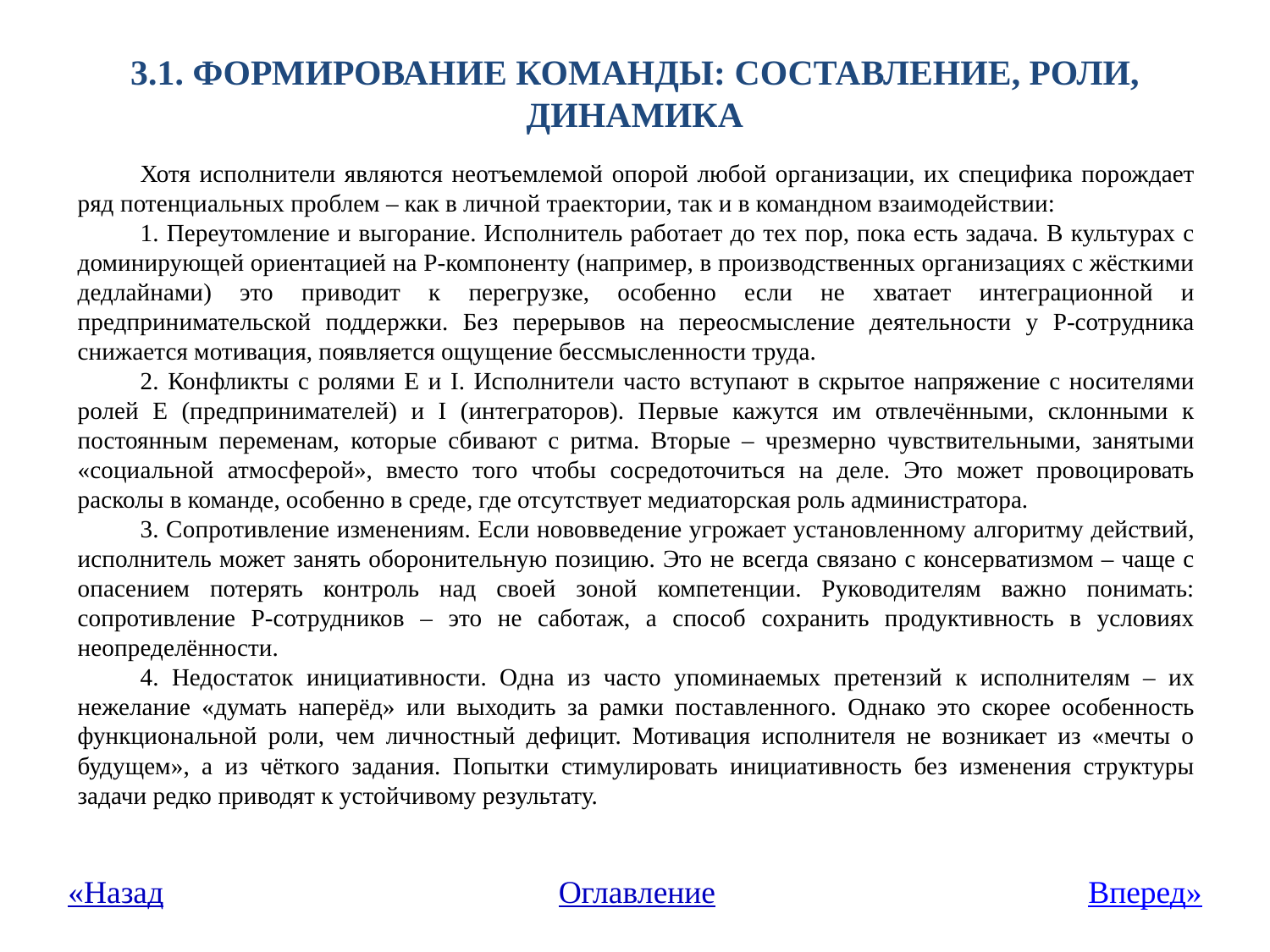

# 3.1. Формирование команды: составление, роли, динамика
Хотя исполнители являются неотъемлемой опорой любой организации, их специфика порождает ряд потенциальных проблем – как в личной траектории, так и в командном взаимодействии:
1. Переутомление и выгорание. Исполнитель работает до тех пор, пока есть задача. В культурах с доминирующей ориентацией на P-компоненту (например, в производственных организациях с жёсткими дедлайнами) это приводит к перегрузке, особенно если не хватает интеграционной и предпринимательской поддержки. Без перерывов на переосмысление деятельности у P-сотрудника снижается мотивация, появляется ощущение бессмысленности труда.
2. Конфликты с ролями E и I. Исполнители часто вступают в скрытое напряжение с носителями ролей E (предпринимателей) и I (интеграторов). Первые кажутся им отвлечёнными, склонными к постоянным переменам, которые сбивают с ритма. Вторые – чрезмерно чувствительными, занятыми «социальной атмосферой», вместо того чтобы сосредоточиться на деле. Это может провоцировать расколы в команде, особенно в среде, где отсутствует медиаторская роль администратора.
3. Сопротивление изменениям. Если нововведение угрожает установленному алгоритму действий, исполнитель может занять оборонительную позицию. Это не всегда связано с консерватизмом – чаще с опасением потерять контроль над своей зоной компетенции. Руководителям важно понимать: сопротивление P-сотрудников – это не саботаж, а способ сохранить продуктивность в условиях неопределённости.
4. Недостаток инициативности. Одна из часто упоминаемых претензий к исполнителям – их нежелание «думать наперёд» или выходить за рамки поставленного. Однако это скорее особенность функциональной роли, чем личностный дефицит. Мотивация исполнителя не возникает из «мечты о будущем», а из чёткого задания. Попытки стимулировать инициативность без изменения структуры задачи редко приводят к устойчивому результату.

«Назад
Оглавление
Вперед»